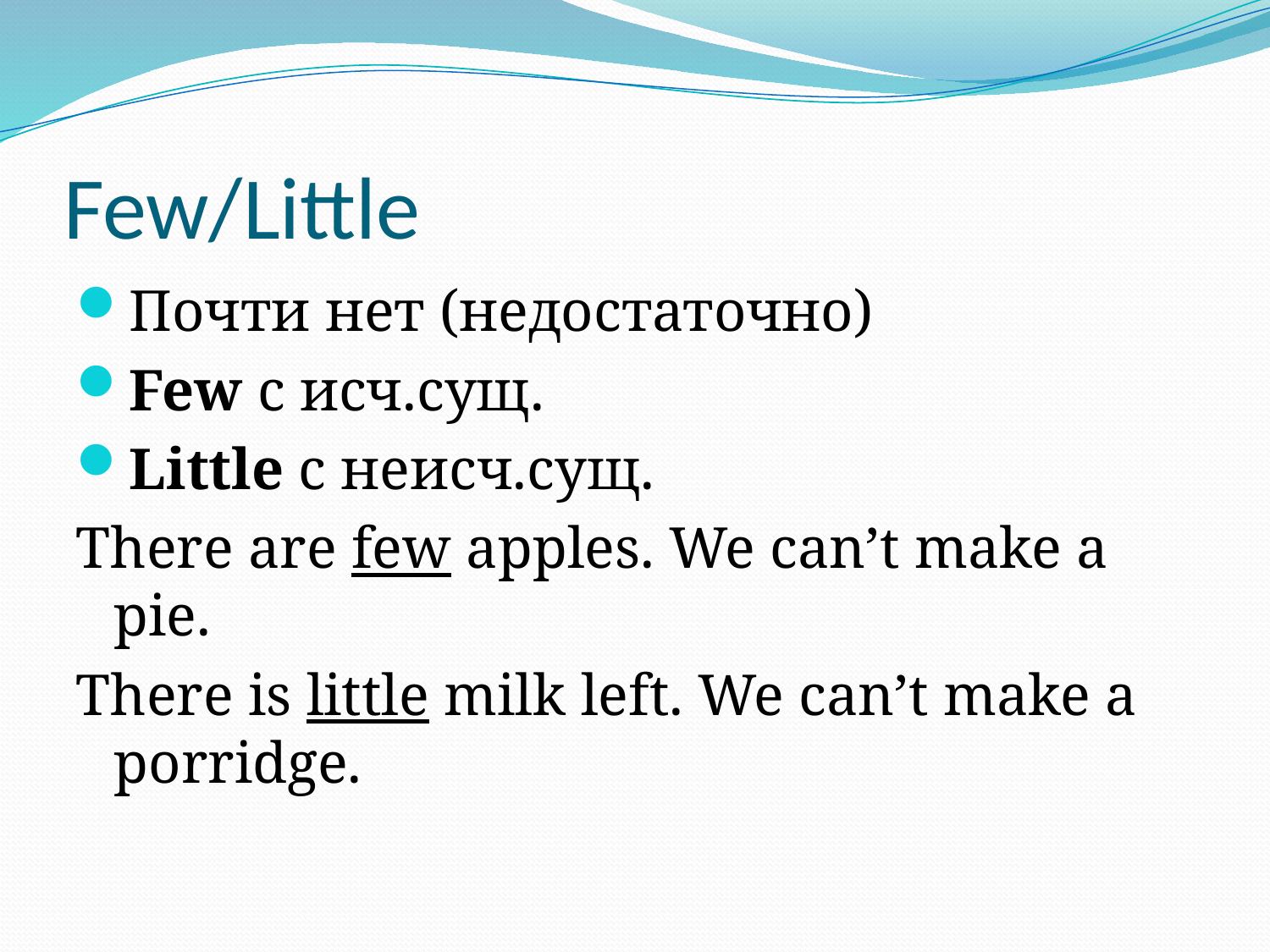

# Few/Little
Почти нет (недостаточно)
Few с исч.сущ.
Little с неисч.сущ.
There are few apples. We can’t make a pie.
There is little milk left. We can’t make a porridge.